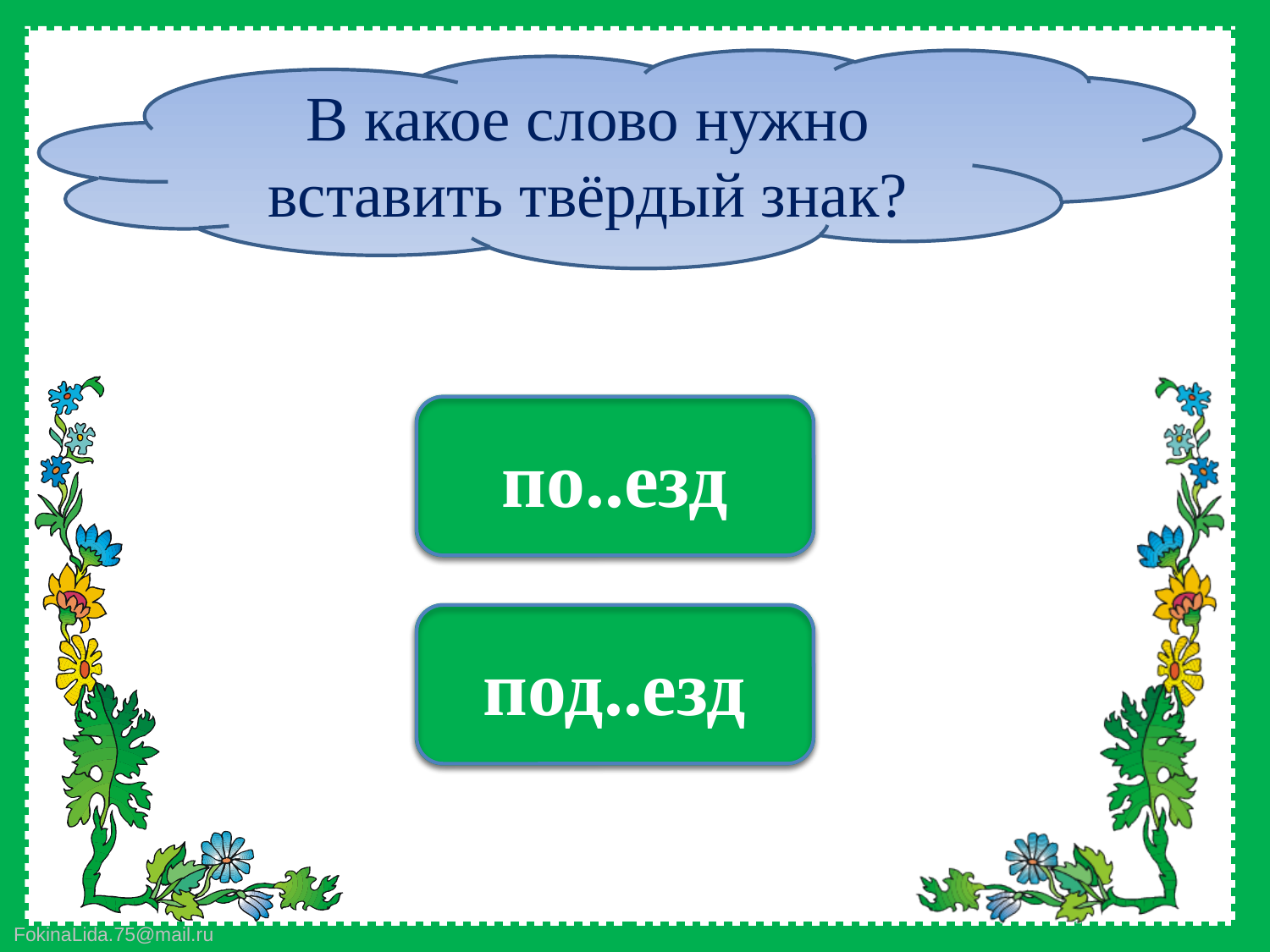

В какое слово нужно вставить твёрдый знак?
нет
по..езд

да
под..езд